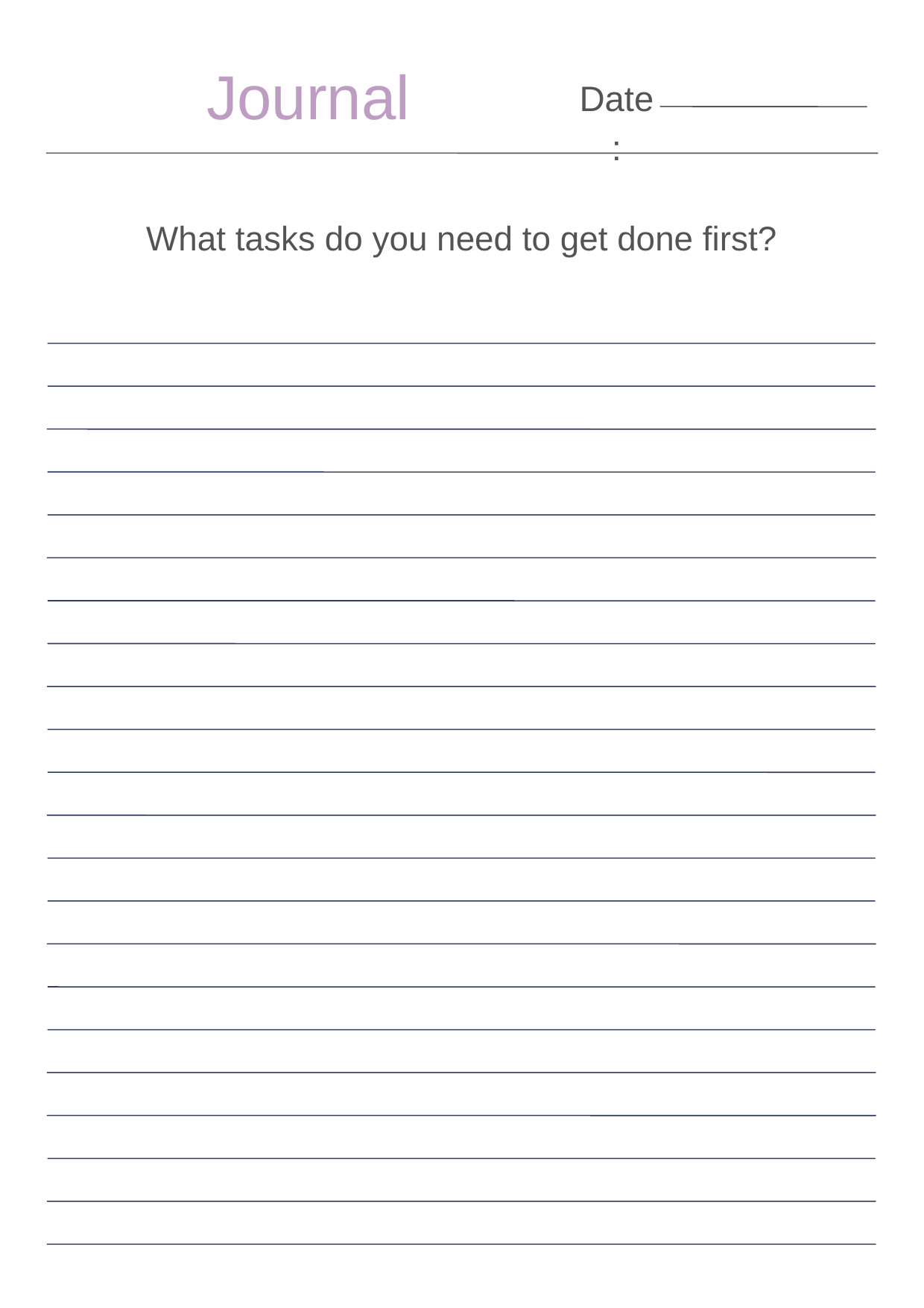

Journal
Date:

What tasks do you need to get done first?